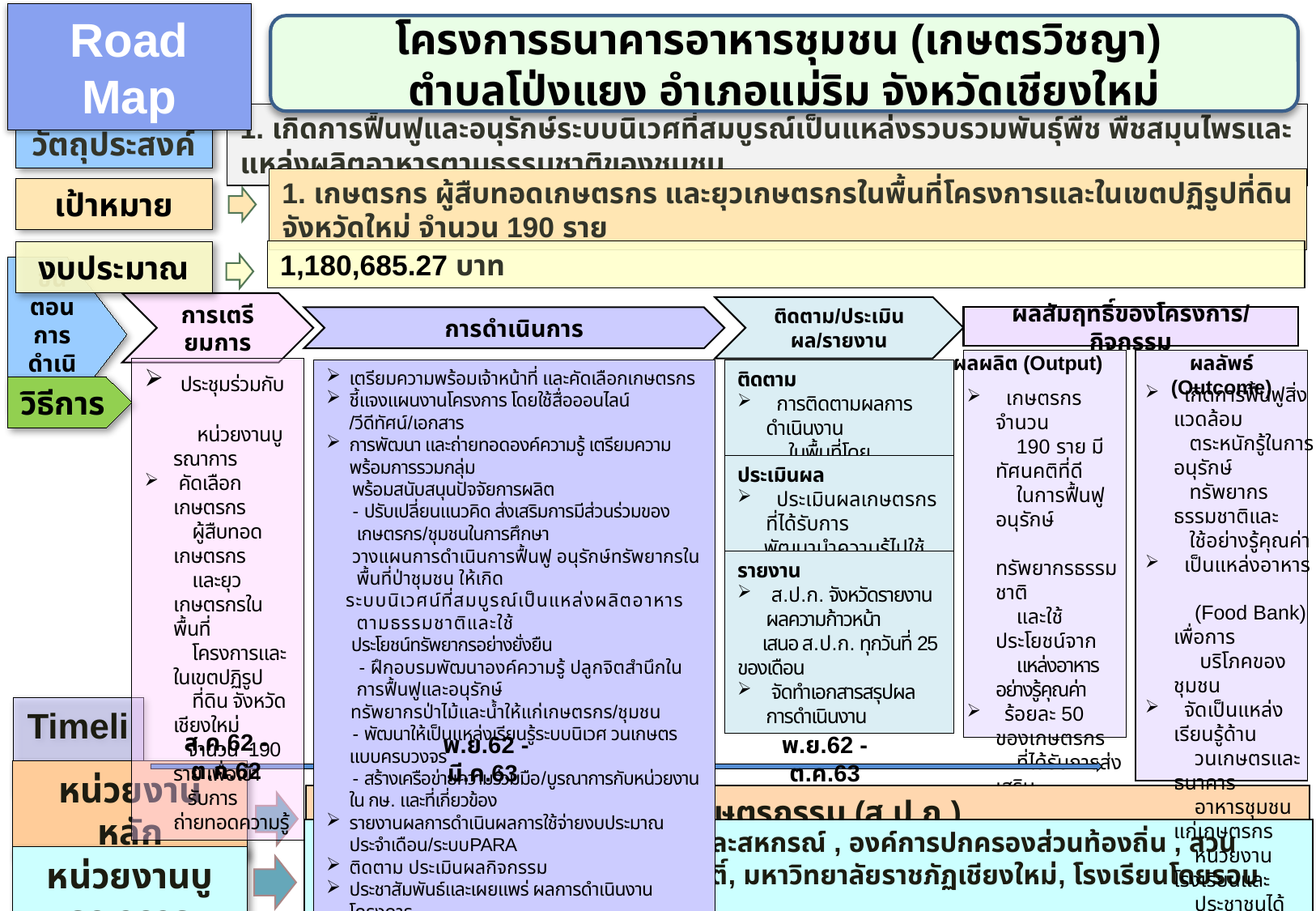

โครงการธนาคารอาหารชุมชน (เกษตรวิชญา)
ตำบลโป่งแยง อำเภอแม่ริม จังหวัดเชียงใหม่
Road Map
วัตถุประสงค์
1. เกิดการฟื้นฟูและอนุรักษ์ระบบนิเวศที่สมบูรณ์เป็นแหล่งรวบรวมพันธุ์พืช พืชสมุนไพรและแหล่งผลิตอาหารตามธรรมชาติของชุมชน
เป้าหมาย
1. เกษตรกร ผู้สืบทอดเกษตรกร และยุวเกษตรกรในพื้นที่โครงการและในเขตปฏิรูปที่ดิน จังหวัดใหม่ จำนวน 190 ราย

1,180,685.27 บาท
งบประมาณ

ขั้นตอนการดำเนินงาน
การเตรียมการ
การดำเนินการ
ผลสัมฤทธิ์ของโครงการ/กิจกรรม
ติดตาม/ประเมินผล/รายงาน
ผลผลิต (Output)
ผลลัพธ์ (Outcome)

 ประชุมร่วมกับ
     หน่วยงานบูรณาการ
 คัดเลือกเกษตรกร
    ผู้สืบทอดเกษตรกร
    และยุวเกษตรกรในพื้นที่
    โครงการและในเขตปฏิรูป
    ที่ดิน จังหวัดเชียงใหม่
   จำนวน  190 ราย เพื่อเข้า
   รับการถ่ายทอดความรู้
เตรียมความพร้อมเจ้าหน้าที่ และคัดเลือกเกษตรกร
ชี้แจงแผนงานโครงการ โดยใช้สื่อออนไลน์ /วีดีทัศน์/เอกสาร
การพัฒนา และถ่ายทอดองค์ความรู้ เตรียมความพร้อมการรวมกลุ่ม
      พร้อมสนับสนุนปัจจัยการผลิต
     - ปรับเปลี่ยนแนวคิด ส่งเสริมการมีส่วนร่วมของเกษตรกร/ชุมชนในการศึกษา
      วางแผนการดำเนินการฟื้นฟู อนุรักษ์ทรัพยากรในพื้นที่ป่าชุมชน ให้เกิด
    ระบบนิเวศน์ที่สมบูรณ์เป็นแหล่งผลิตอาหารตามธรรมชาติและใช้
      ประโยชน์ทรัพยากรอย่างยั่งยืน
        - ฝึกอบรมพัฒนาองค์ความรู้ ปลูกจิตสำนึกในการฟื้นฟูและอนุรักษ์
     ทรัพยากรป่าไม้และน้ำให้แก่เกษตรกร/ชุมชน
     - พัฒนาให้เป็นแหล่งเรียนรู้ระบบนิเวศ วนเกษตรแบบครบวงจร
     - สร้างเครือข่ายความร่วมมือ/บูรณาการกับหน่วยงานใน กษ. และที่เกี่ยวข้อง
รายงานผลการดำเนินผลการใช้จ่ายงบประมาณประจำเดือน/ระบบPARA
ติดตาม ประเมินผลกิจกรรม
ประชาสัมพันธ์และเผยแพร่ ผลการดำเนินงานโครงการ
ติดตาม
  การติดตามผลการดำเนินงาน
     ในพื้นที่โดย ส.ป.ก.จังหวัด , กปร.
  เกิดการฟื้นฟูสิ่งแวดล้อม
   ตระหนักรู้ในการอนุรักษ์
   ทรัพยากร ธรรมชาติและ
   ใช้อย่างรู้คุณค่า
  เป็นแหล่งอาหาร
    (Food Bank) เพื่อการ
     บริโภคของชุมชน
  จัดเป็นแหล่งเรียนรู้ด้าน
    วนเกษตรและธนาคาร
    อาหารชุมชน แก่เกษตรกร
    หน่วยงาน โรงเรียนและ
    ประชาชนได้เป็นอย่างดี
  เป็นศูนย์เรียนรู้เกษตร
    เชิงท่องเที่ยว
วิธีการ
  เกษตรกรจำนวน
    190 ราย มีทัศนคติที่ดี
    ในการฟื้นฟู อนุรักษ์
    ทรัพยากรธรรมชาติ
    และใช้ประโยชน์จาก
    แหล่งอาหารอย่างรู้คุณค่า
  ร้อยละ 50 ของเกษตรกร
    ที่ได้รับการส่งเสริม
    ตามแนวทางพระราชดำริ
    สามารถนำความรู้ไปปรับ
    ใช้ในการประกอบอาชีพ
ประเมินผล
  ประเมินผลเกษตรกรที่ได้รับการ
     พัฒนานำความรู้ไปใช้ประโยชน์
รายงาน
 ส.ป.ก. จังหวัดรายงานผลความก้าวหน้า
      เสนอ ส.ป.ก. ทุกวันที่ 25 ของเดือน
 จัดทำเอกสารสรุปผลการดำเนินงาน
Timeline
ส.ค.62 -ต.ค.62
พ.ย.62 - มี.ค.63
พ.ย.62 - ต.ค.63

หน่วยงานหลัก
สำนักงานการปฏิรูปที่ดินเพื่อเกษตรกรรม (ส.ป.ก.)

หน่วยงานในสังกัดกระทรวงเกษตรและสหกรณ์ , องค์การปกครองส่วนท้องถิ่น , สวนพฤกษศาสตร์สมเด็จพระนางเจ้าสิริกิติ์, มหาวิทยาลัยราชภัฏเชียงใหม่, โรงเรียนโดยรอบโครงการ
หน่วยงานบูรณาการ